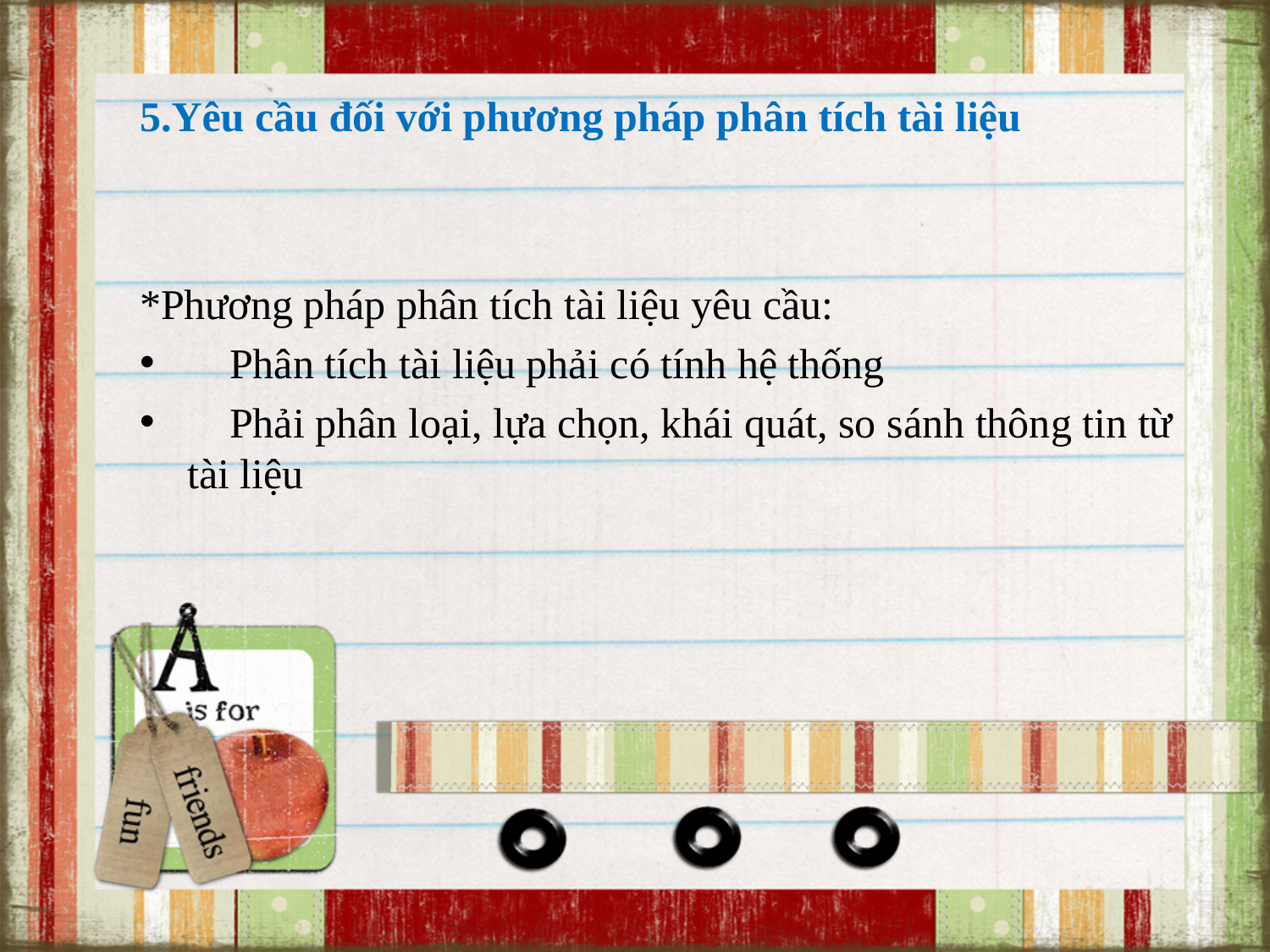

# 5.Yêu cầu đối với phương pháp phân tích tài liệu

*Phương pháp phân tích tài liệu yêu cầu:
    Phân tích tài liệu phải có tính hệ thống
    Phải phân loại, lựa chọn, khái quát, so sánh thông tin từ tài liệu